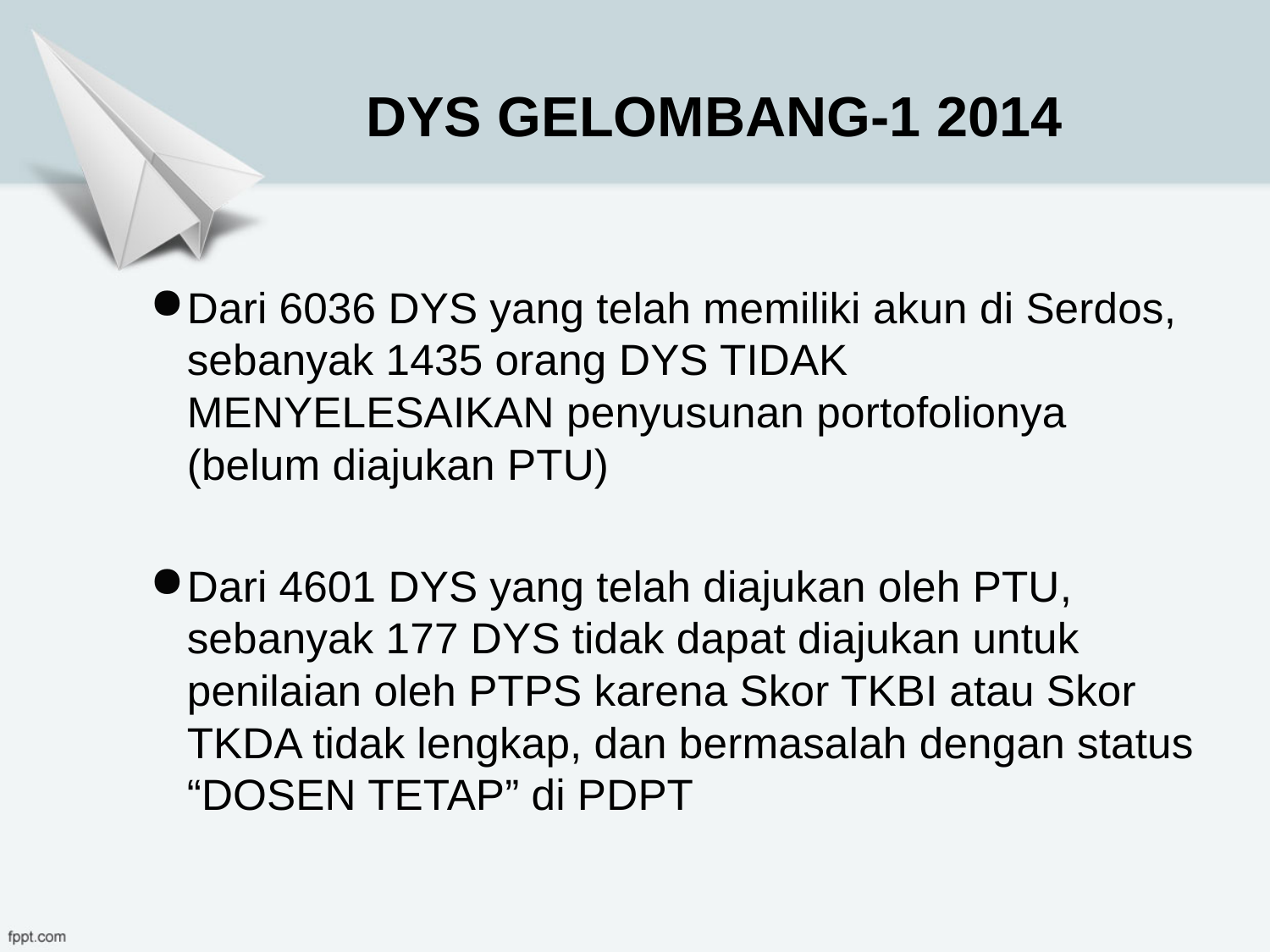

# DYS GELOMBANG-1 2014
Dari 6036 DYS yang telah memiliki akun di Serdos, sebanyak 1435 orang DYS TIDAK MENYELESAIKAN penyusunan portofolionya (belum diajukan PTU)

Dari 4601 DYS yang telah diajukan oleh PTU, sebanyak 177 DYS tidak dapat diajukan untuk penilaian oleh PTPS karena Skor TKBI atau Skor TKDA tidak lengkap, dan bermasalah dengan status “DOSEN TETAP” di PDPT